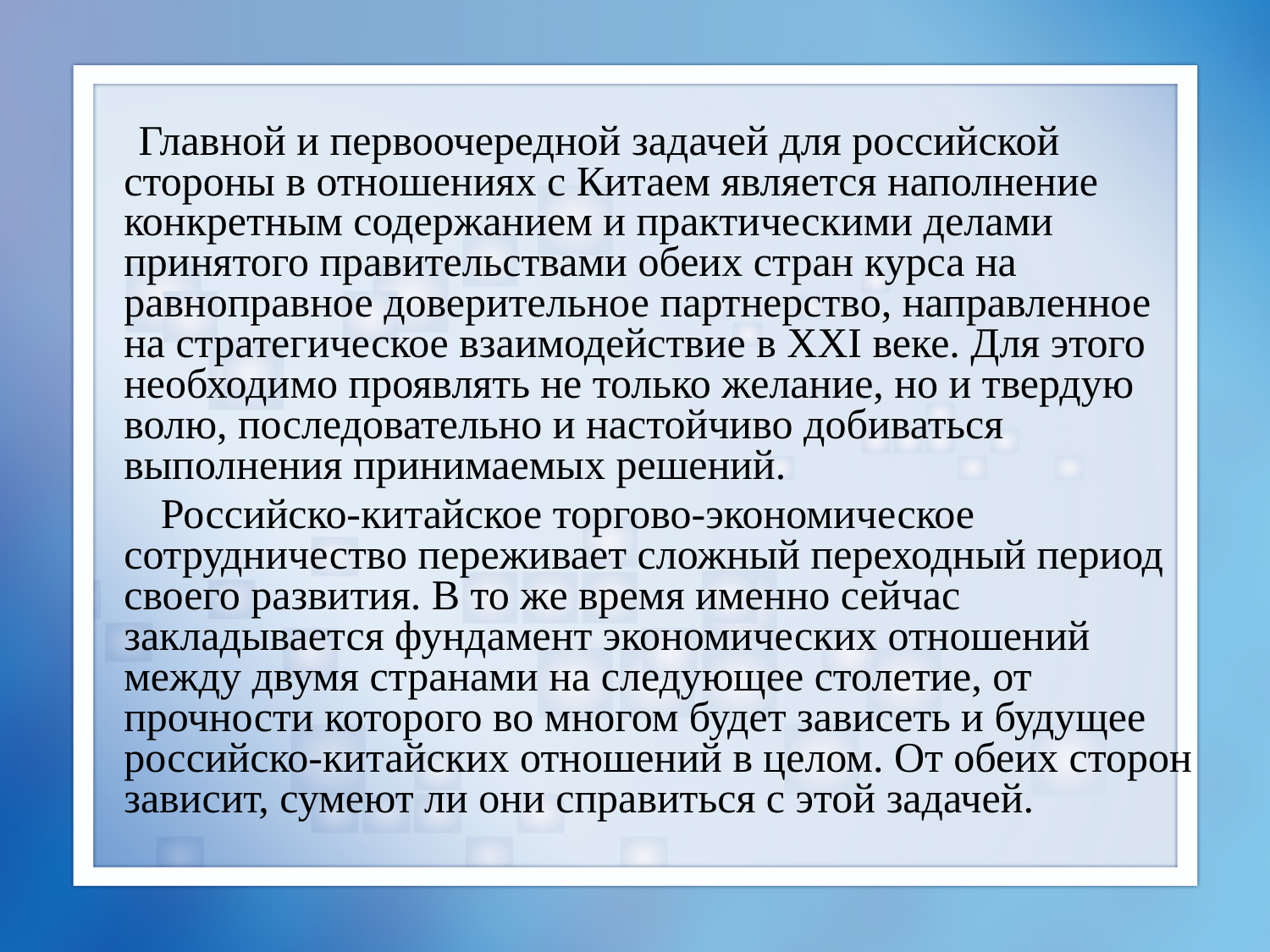

Главной и первоочередной задачей для российской стороны в отношениях с Китаем является наполнение конкретным содержанием и практическими делами принятого правительствами обеих стран курса на равноправное доверительное партнерство, направленное на стратегическое взаимодействие в XXI веке. Для этого необходимо проявлять не только желание, но и твердую волю, последовательно и настойчиво добиваться выполнения принимаемых решений.
        Российско-китайское торгово-экономическое сотрудничество переживает сложный переходный период своего развития. В то же время именно сейчас закладывается фундамент экономических отношений между двумя странами на следующее столетие, от прочности которого во многом будет зависеть и будущее российско-китайских отношений в целом. От обеих сторон зависит, сумеют ли они справиться с этой задачей.